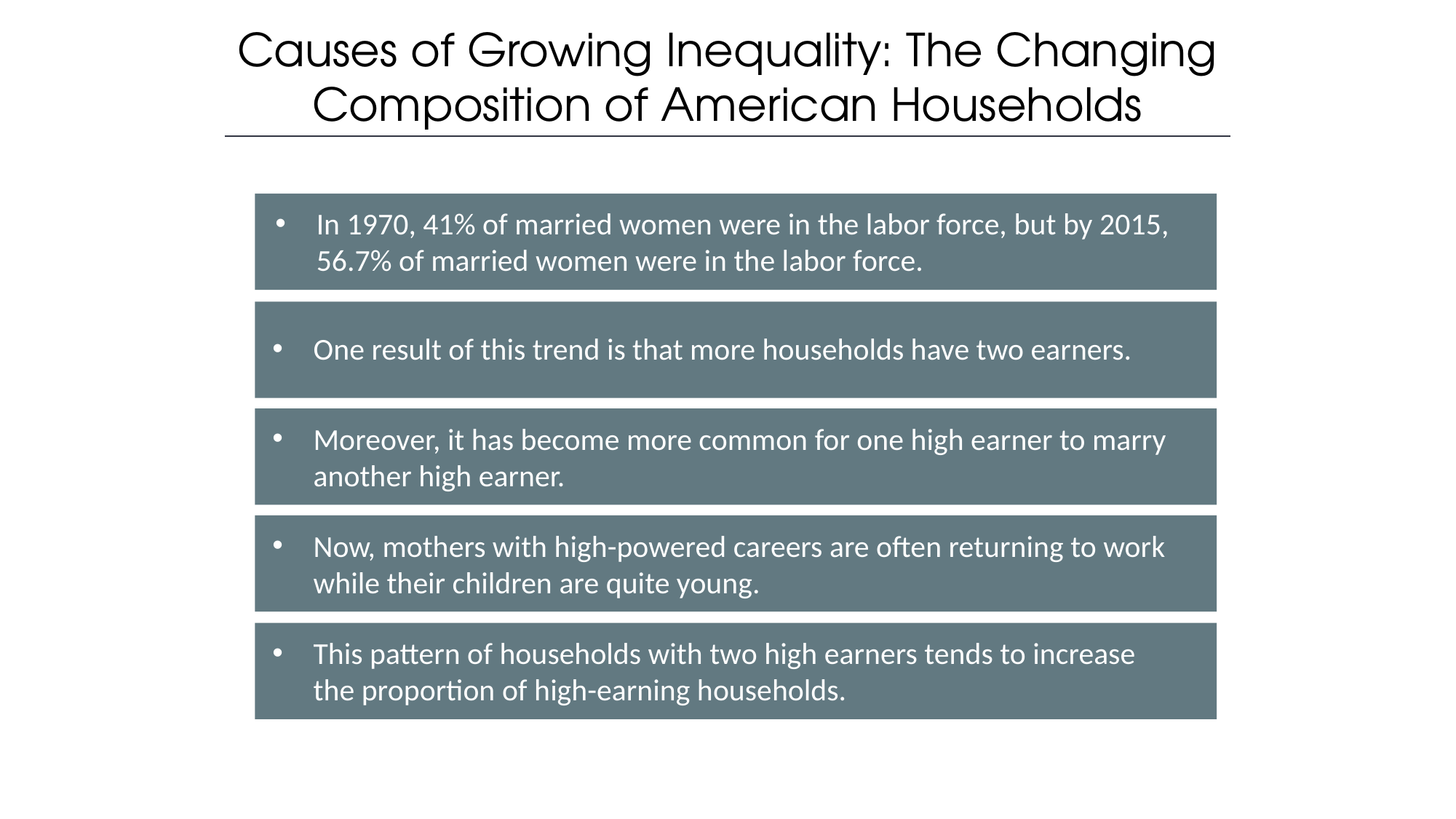

Causes of Growing Inequality: The Changing Composition of American Households

In 1970, 41% of married women were in the labor force, but by 2015, 56.7% of married women were in the labor force.

One result of this trend is that more households have two earners.

Moreover, it has become more common for one high earner to marry another high earner.

Now, mothers with high-powered careers are often returning to work while their children are quite young.

This pattern of households with two high earners tends to increase the proportion of high-earning households.